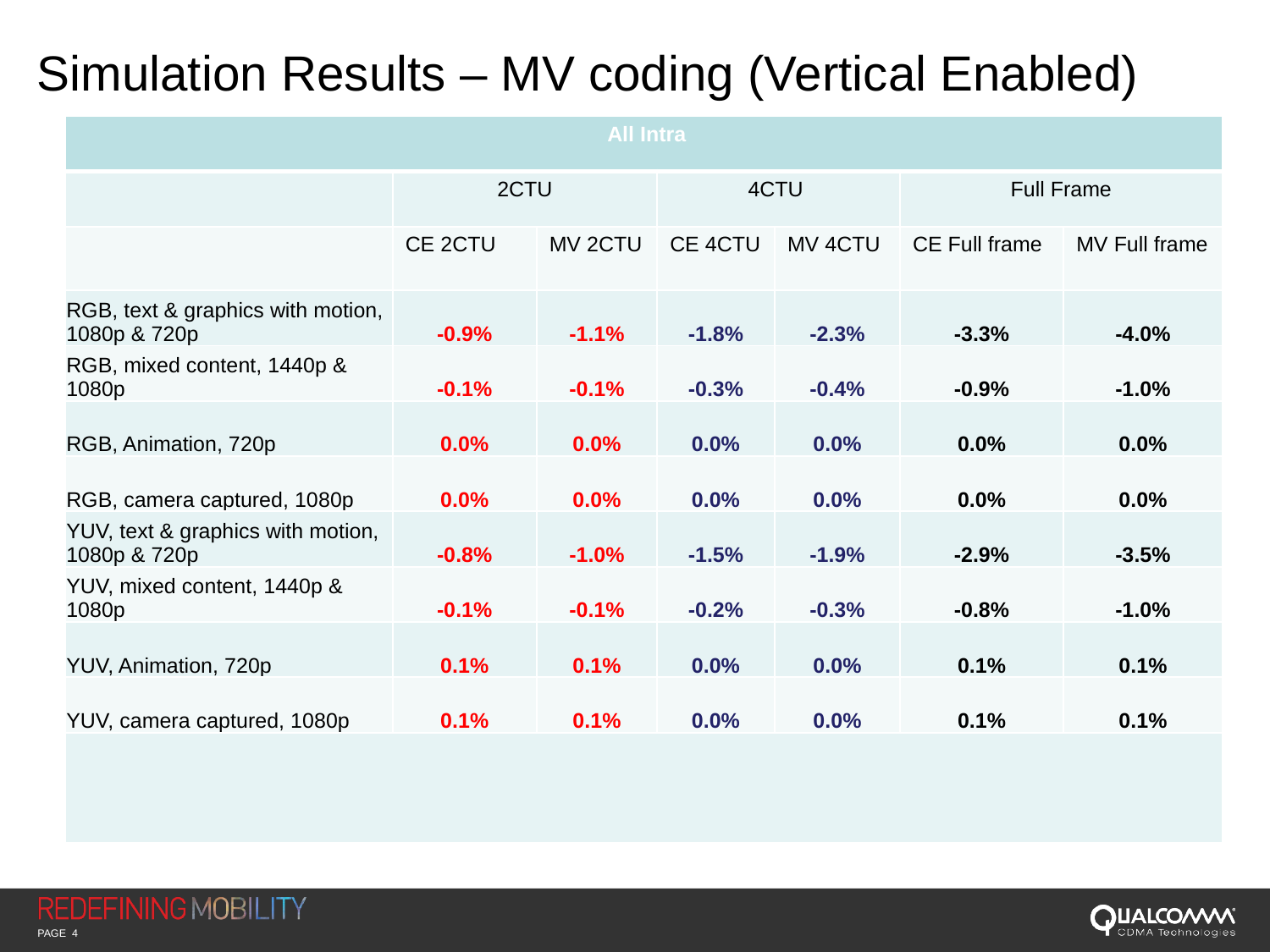

# Simulation Results – MV coding (Vertical Enabled)
| All Intra |  |  |  |  |  |  |
| --- | --- | --- | --- | --- | --- | --- |
|  | 2CTU |  | 4CTU |  | Full Frame |  |
|  | CE 2CTU | MV 2CTU | CE 4CTU | MV 4CTU | CE Full frame | MV Full frame |
| RGB, text & graphics with motion, 1080p & 720p | -0.9% | -1.1% | -1.8% | -2.3% | -3.3% | -4.0% |
| RGB, mixed content, 1440p & 1080p | -0.1% | -0.1% | -0.3% | -0.4% | -0.9% | -1.0% |
| RGB, Animation, 720p | 0.0% | 0.0% | 0.0% | 0.0% | 0.0% | 0.0% |
| RGB, camera captured, 1080p | 0.0% | 0.0% | 0.0% | 0.0% | 0.0% | 0.0% |
| YUV, text & graphics with motion, 1080p & 720p | -0.8% | -1.0% | -1.5% | -1.9% | -2.9% | -3.5% |
| YUV, mixed content, 1440p & 1080p | -0.1% | -0.1% | -0.2% | -0.3% | -0.8% | -1.0% |
| YUV, Animation, 720p | 0.1% | 0.1% | 0.0% | 0.0% | 0.1% | 0.1% |
| YUV, camera captured, 1080p | 0.1% | 0.1% | 0.0% | 0.0% | 0.1% | 0.1% |
|  |  |  |  |  |  |  |